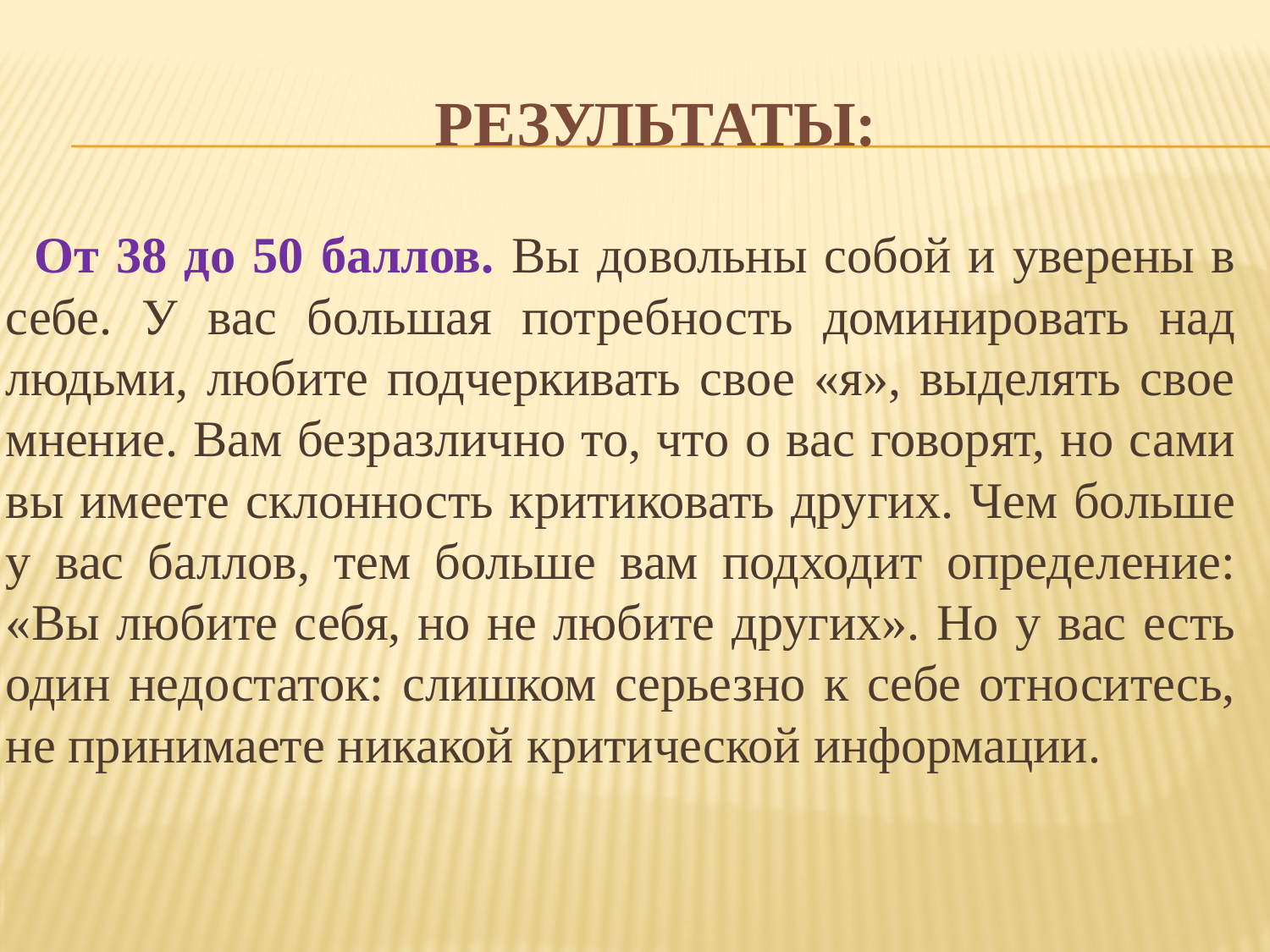

# Результаты:
     От 38 до 50 баллов. Вы довольны собой и уверены в себе. У вас большая потребность доминировать над людьми, любите подчеркивать свое «я», выделять свое мнение. Вам безразлично то, что о вас говорят, но сами вы имеете склонность критиковать других. Чем больше у вас баллов, тем больше вам подходит определение: «Вы любите себя, но не любите других». Но у вас есть один недостаток: слишком серьезно к себе относитесь, не принимаете никакой критической информации.